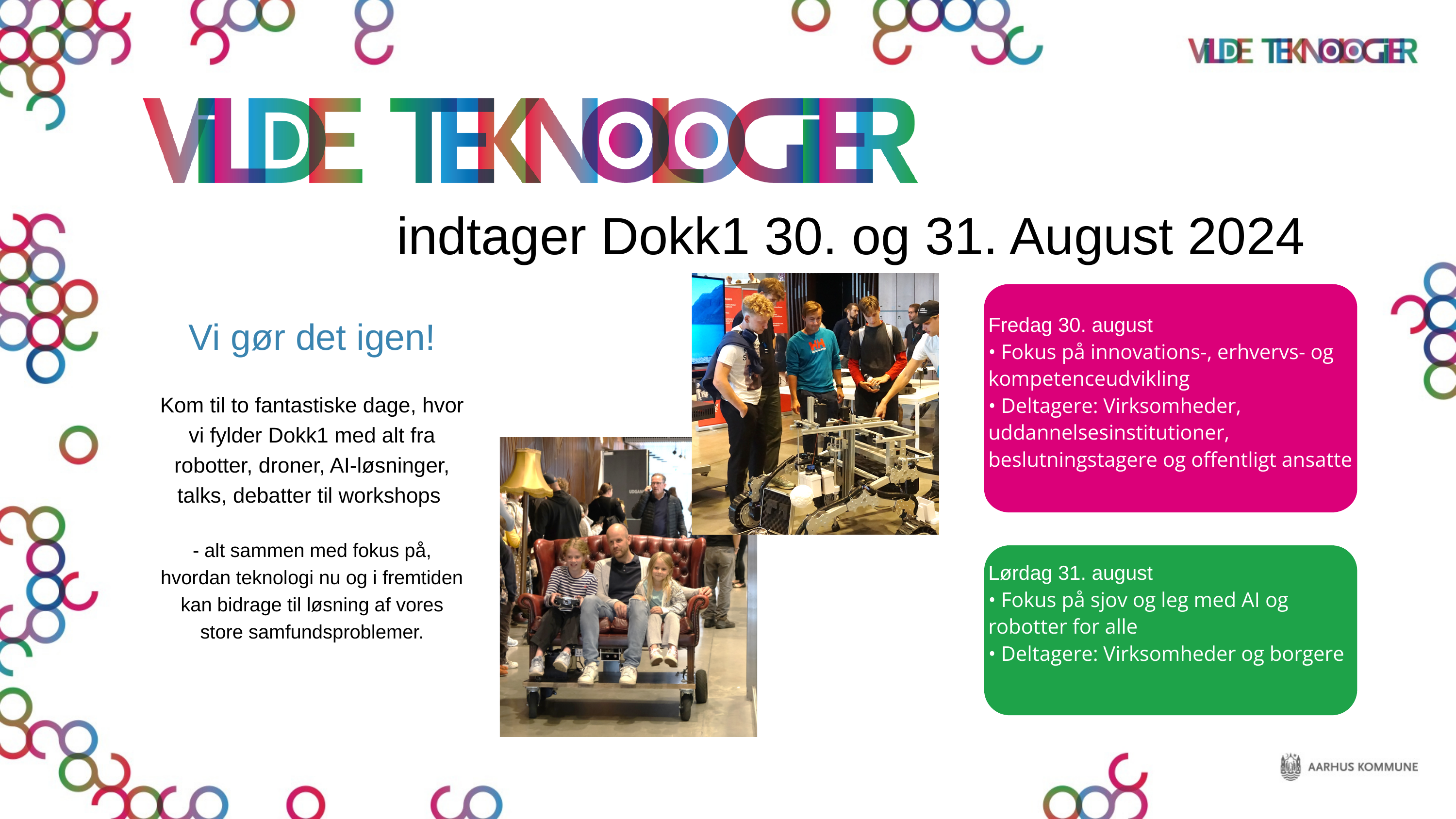

indtager Dokk1 30. og 31. August 2024

Fredag 30. august
• Fokus på innovations-, erhvervs- og kompetenceudvikling
• Deltagere: Virksomheder, uddannelsesinstitutioner, beslutningstagere og offentligt ansatte

 Vi gør det igen!

Kom til to fantastiske dage, hvor vi fylder Dokk1 med alt fra robotter, droner, AI-løsninger, talks, debatter til workshops

- alt sammen med fokus på, hvordan teknologi nu og i fremtiden kan bidrage til løsning af vores store samfundsproblemer.

Lørdag 31. august
• Fokus på sjov og leg med AI og robotter for alle
• Deltagere: Virksomheder og borgere